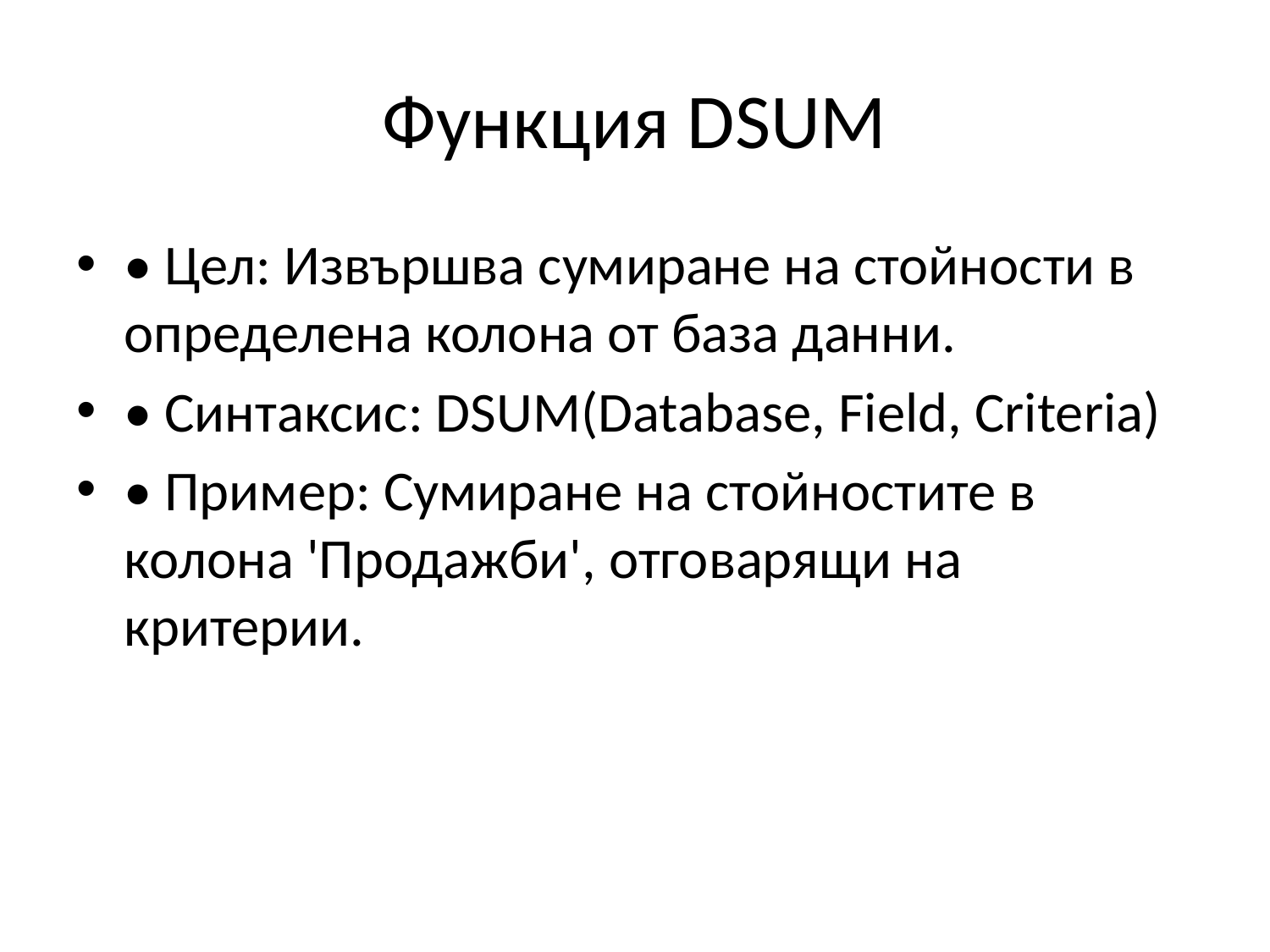

# Функция DSUM
• Цел: Извършва сумиране на стойности в определена колона от база данни.
• Синтаксис: DSUM(Database, Field, Criteria)
• Пример: Сумиране на стойностите в колона 'Продажби', отговарящи на критерии.